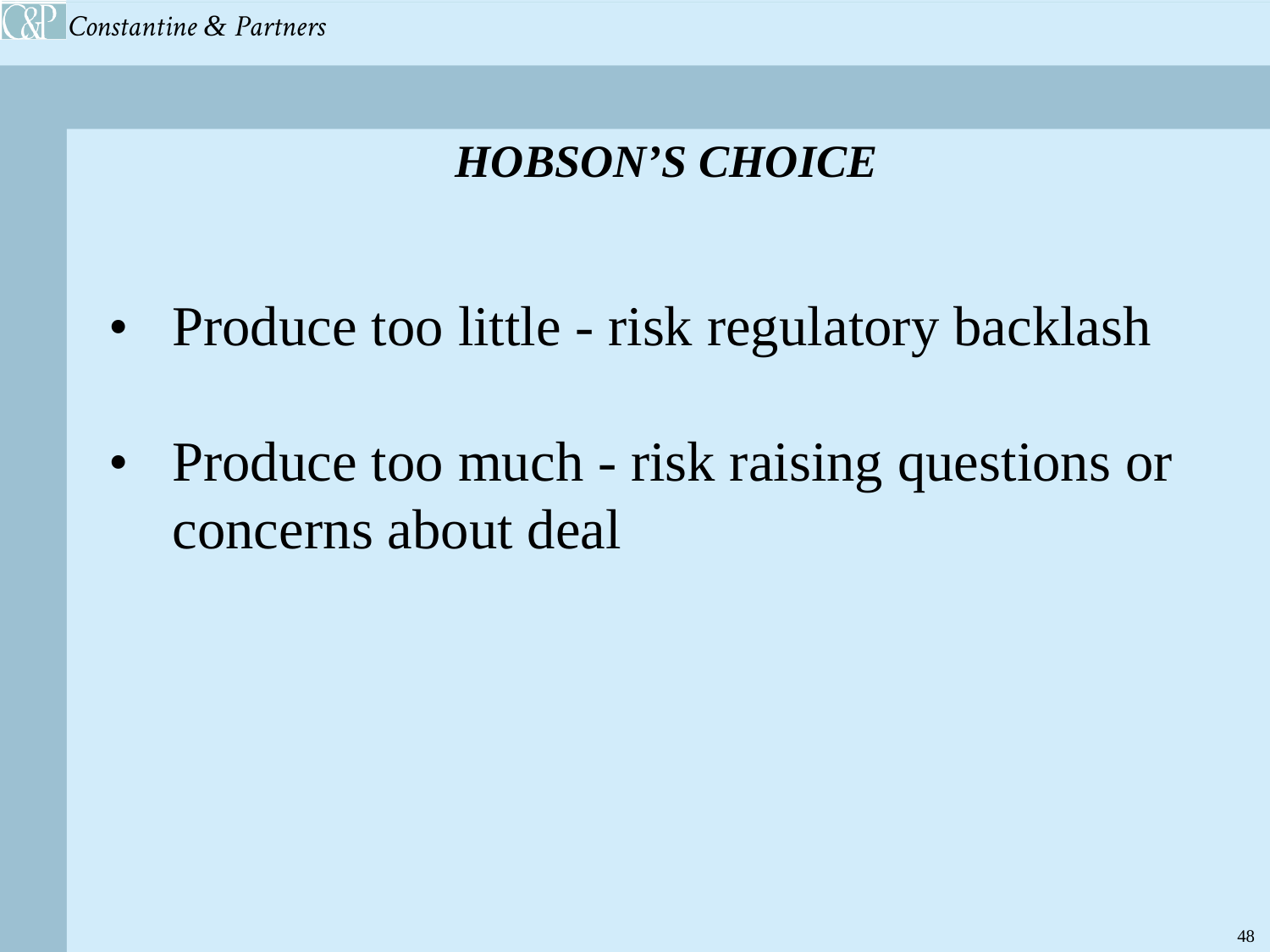

HOBSON’S CHOICE

	•	Produce too little - risk regulatory backlash

	•	Produce too much - risk raising questions or 			concerns about deal